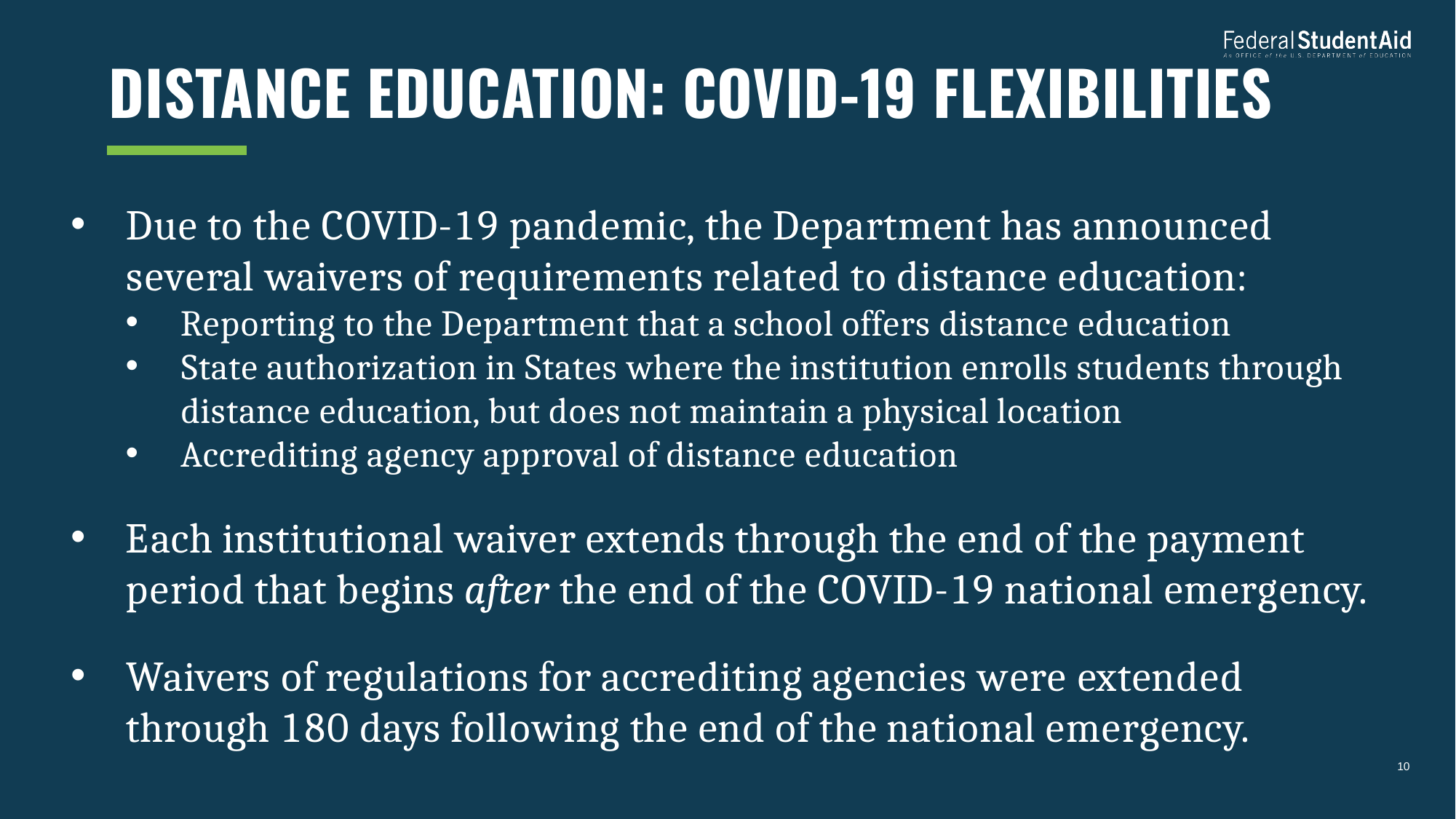

# Distance education: COVID-19 flexibilities
Due to the COVID-19 pandemic, the Department has announced several waivers of requirements related to distance education:
Reporting to the Department that a school offers distance education
State authorization in States where the institution enrolls students through distance education, but does not maintain a physical location
Accrediting agency approval of distance education

Each institutional waiver extends through the end of the payment period that begins after the end of the COVID-19 national emergency.

Waivers of regulations for accrediting agencies were extended through 180 days following the end of the national emergency.

10